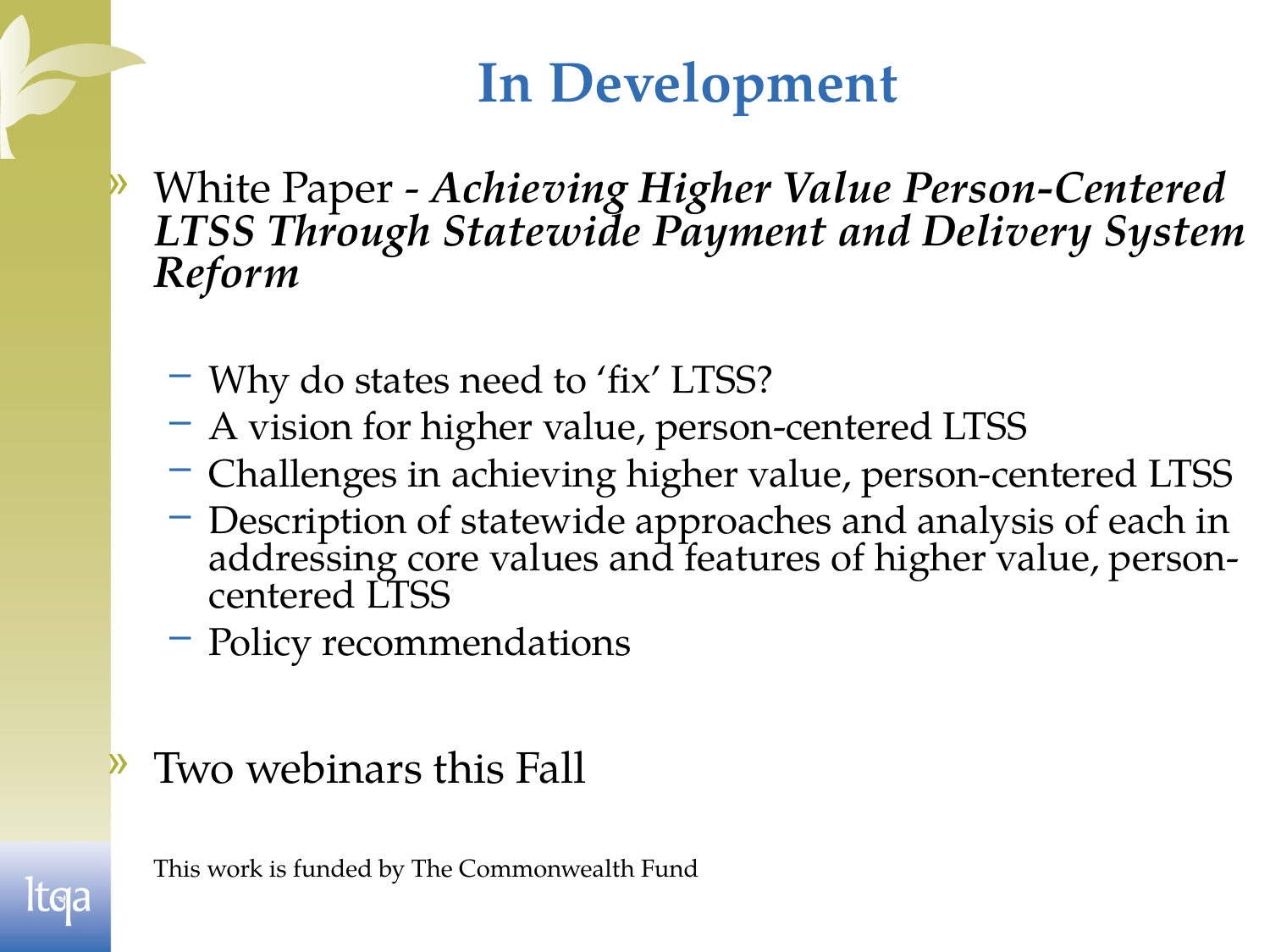

In Development
White Paper - Achieving Higher Value Person-Centered LTSS Through Statewide Payment and Delivery System Reform

Why do states need to ‘fix’ LTSS?
A vision for higher value, person-centered LTSS
Challenges in achieving higher value, person-centered LTSS
Description of statewide approaches and analysis of each in addressing core values and features of higher value, person-centered LTSS
Policy recommendations

Two webinars this Fall

	This work is funded by The Commonwealth Fund